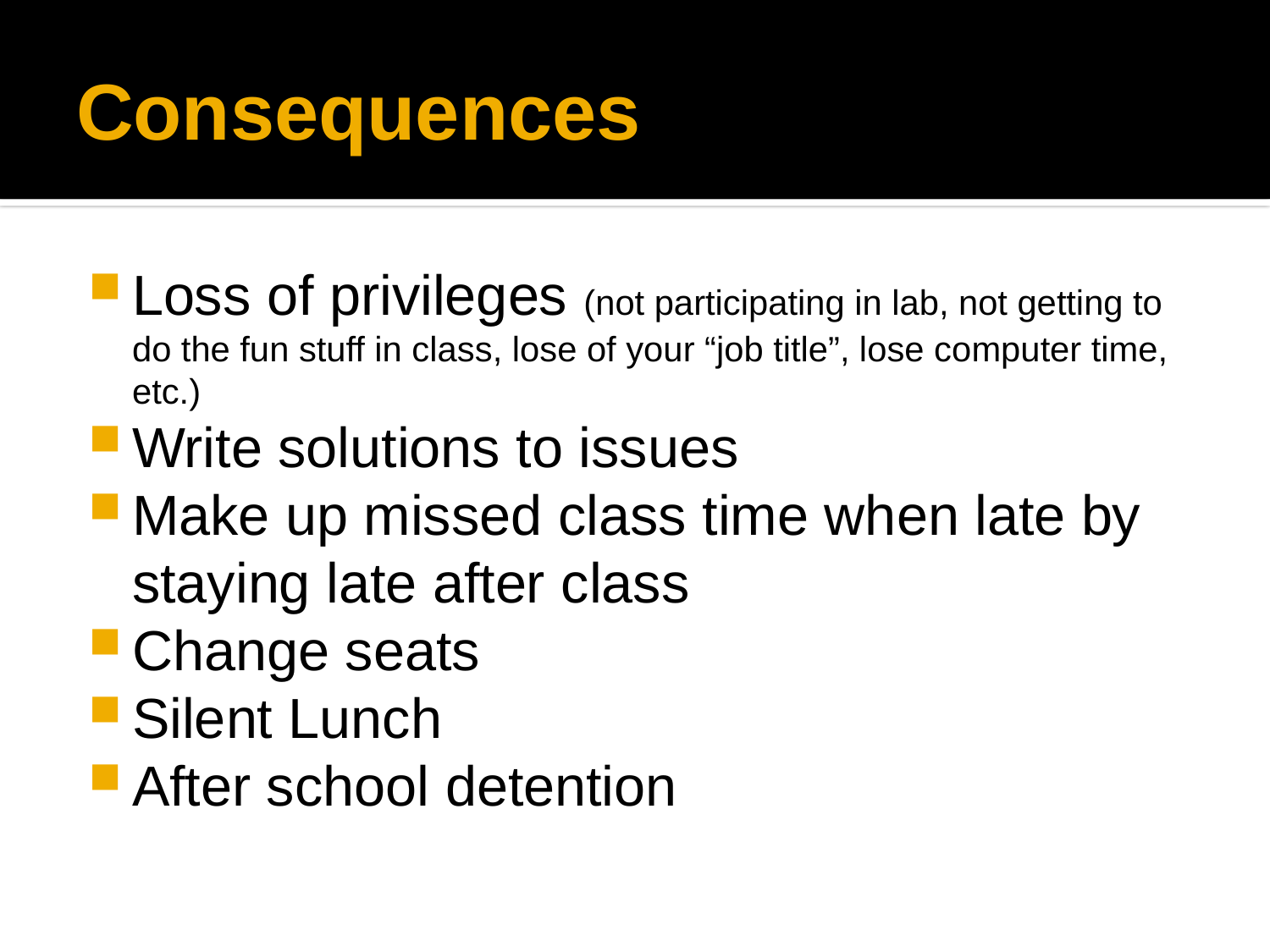

# Consequences
Loss of privileges (not participating in lab, not getting to do the fun stuff in class, lose of your “job title”, lose computer time, etc.)
Write solutions to issues
Make up missed class time when late by staying late after class
Change seats
Silent Lunch
After school detention